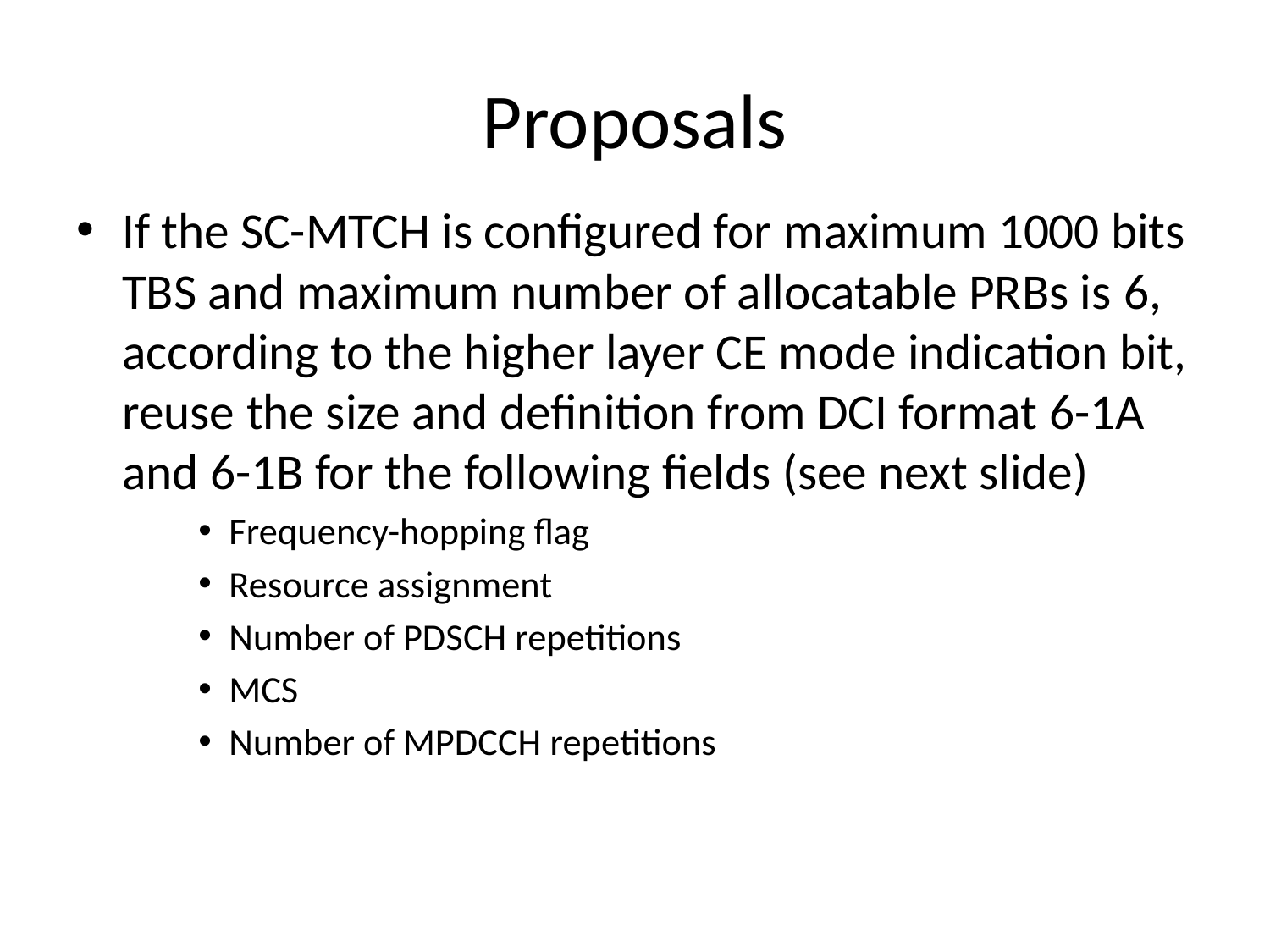

# Proposals
If the SC-MTCH is configured for maximum 1000 bits TBS and maximum number of allocatable PRBs is 6, according to the higher layer CE mode indication bit, reuse the size and definition from DCI format 6-1A and 6-1B for the following fields (see next slide)
Frequency-hopping flag
Resource assignment
Number of PDSCH repetitions
MCS
Number of MPDCCH repetitions